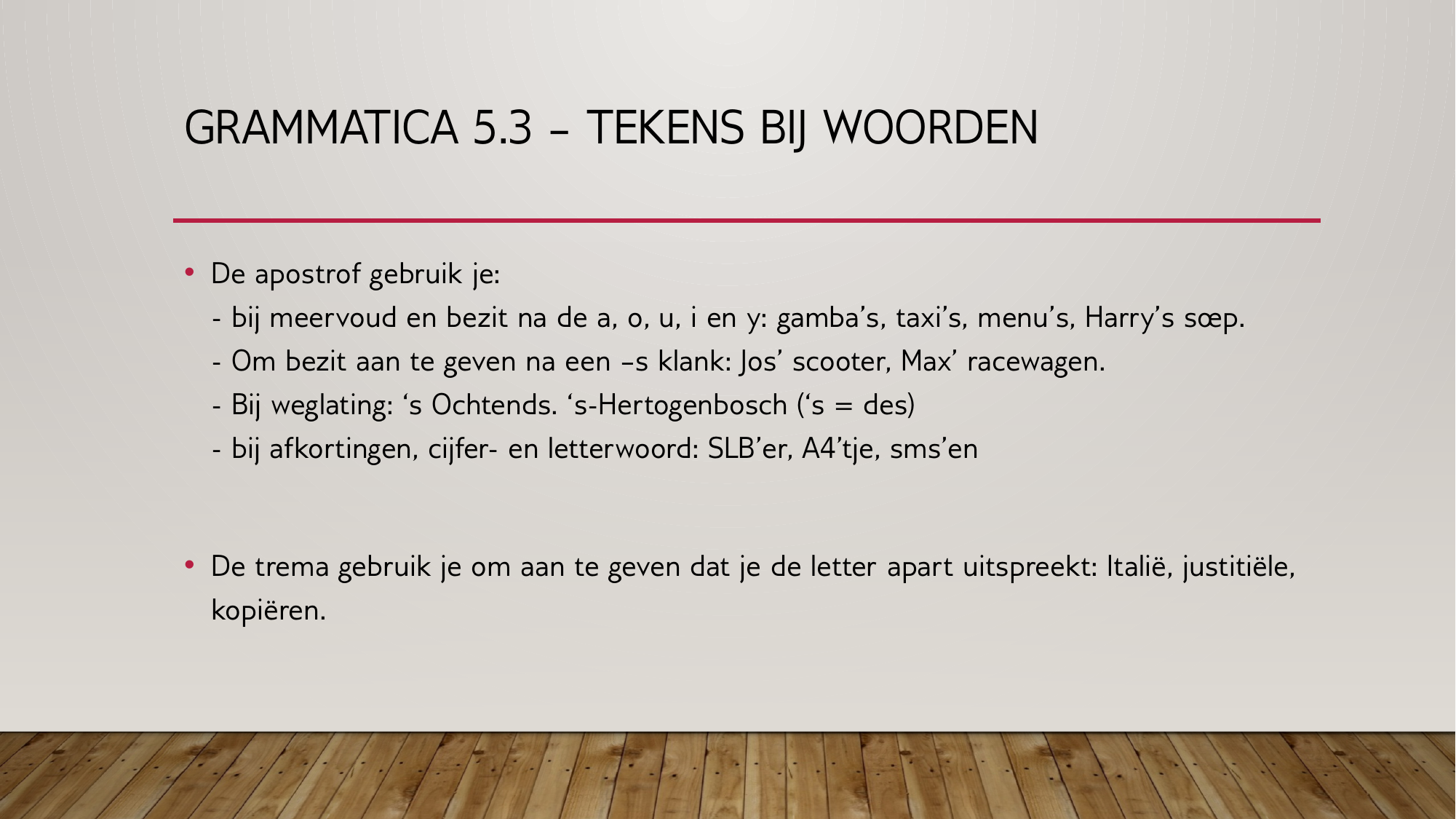

# Grammatica 5.3 – tekens bij woorden
De apostrof gebruik je:
- bij meervoud en bezit na de a, o, u, i en y: gamba’s, taxi’s, menu’s, Harry’s soep.
- Om bezit aan te geven na een –s klank: Jos’ scooter, Max’ racewagen.
- Bij weglating: ‘s Ochtends. ‘s-Hertogenbosch (‘s = des)
- bij afkortingen, cijfer- en letterwoord: SLB’er, A4’tje, sms’en

De trema gebruik je om aan te geven dat je de letter apart uitspreekt: Italië, justitiële, kopiëren.